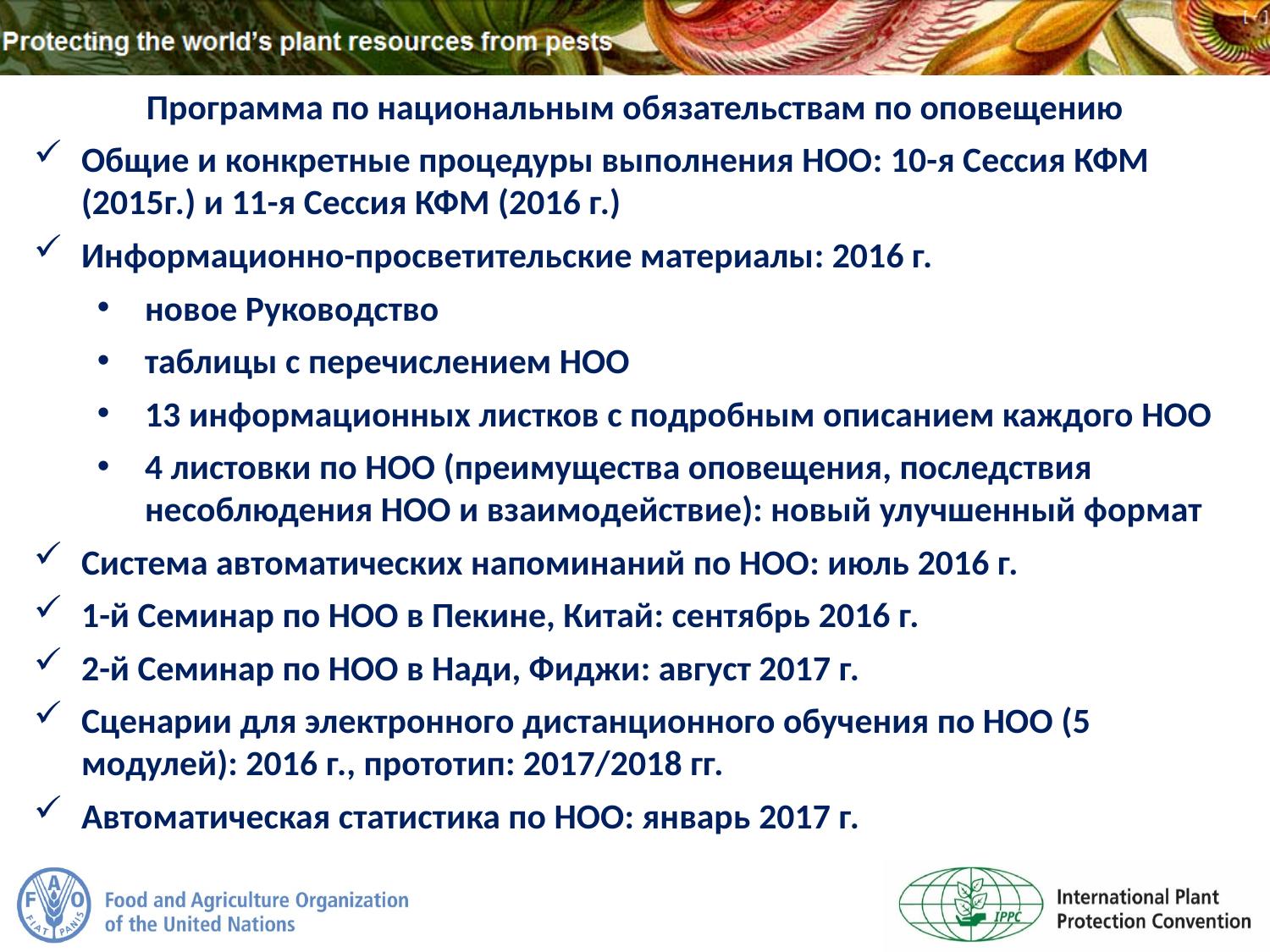

Программа по национальным обязательствам по оповещению
Общие и конкретные процедуры выполнения НОО: 10-я Сессия КФМ (2015г.) и 11-я Сессия КФМ (2016 г.)
Информационно-просветительские материалы: 2016 г.
новое Руководство
таблицы с перечислением НОО
13 информационных листков с подробным описанием каждого НОО
4 листовки по НОО (преимущества оповещения, последствия несоблюдения НОО и взаимодействие): новый улучшенный формат
Система автоматических напоминаний по НОО: июль 2016 г.
1-й Семинар по НОО в Пекине, Китай: сентябрь 2016 г.
2-й Семинар по НОО в Нади, Фиджи: август 2017 г.
Сценарии для электронного дистанционного обучения по НОО (5 модулей): 2016 г., прототип: 2017/2018 гг.
Автоматическая статистика по НОО: январь 2017 г.